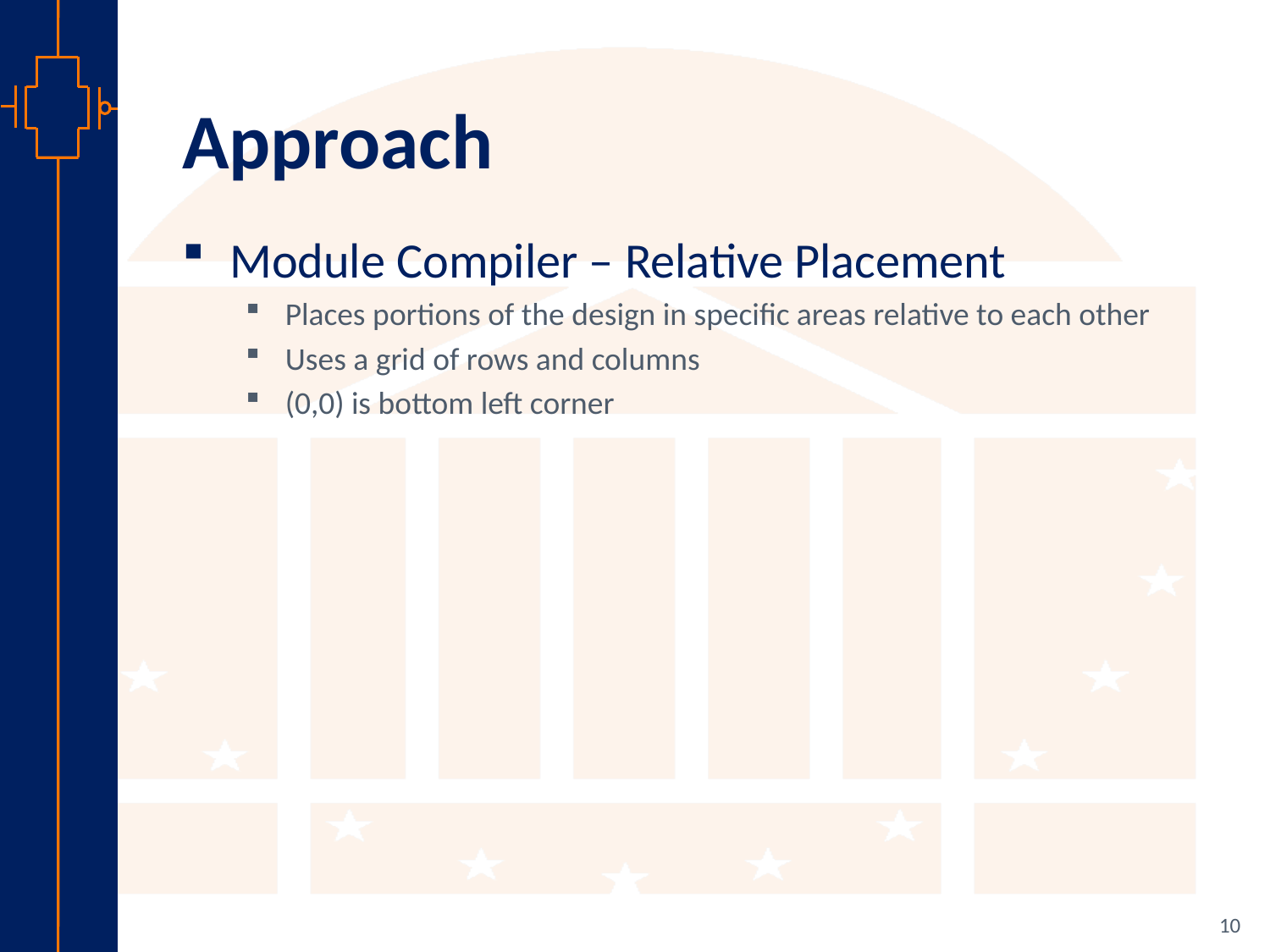

# Approach
Module Compiler – Relative Placement
Places portions of the design in specific areas relative to each other
Uses a grid of rows and columns
(0,0) is bottom left corner
10